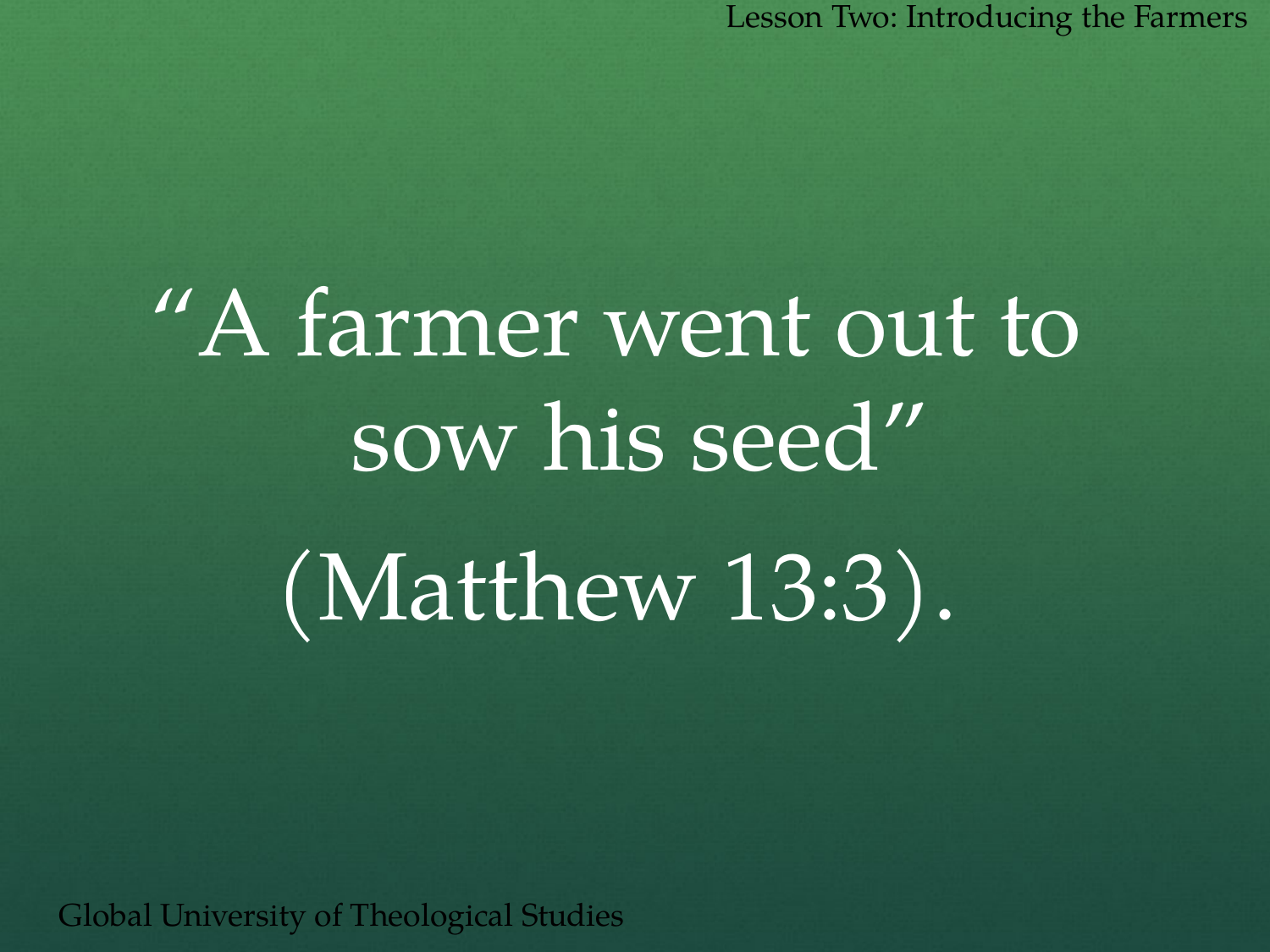

Lesson Two: Introducing the Farmers

“A farmer went out to sow his seed”
(Matthew 13:3).
Global University of Theological Studies